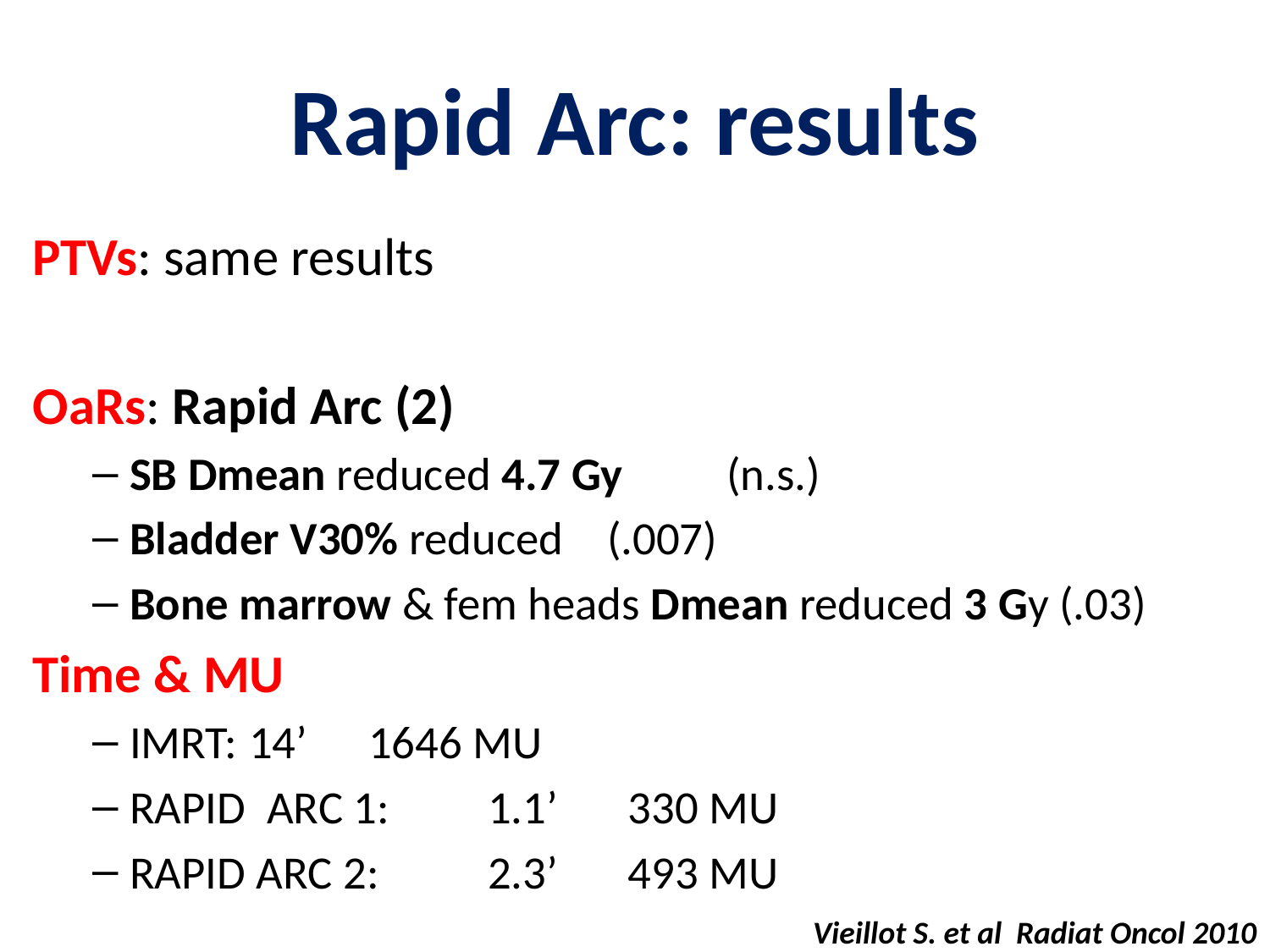

# Rapid Arc: results
PTVs: same results

OaRs: Rapid Arc (2)
SB Dmean reduced 4.7 Gy 	(n.s.)
Bladder V30% reduced 		(.007)
Bone marrow & fem heads Dmean reduced 3 Gy (.03)
Time & MU
IMRT: 			14’		1646 MU
RAPID  ARC 1: 	1.1’		  330 MU
RAPID ARC 2: 		2.3’		  493 MU
Vieillot S. et al  Radiat Oncol 2010